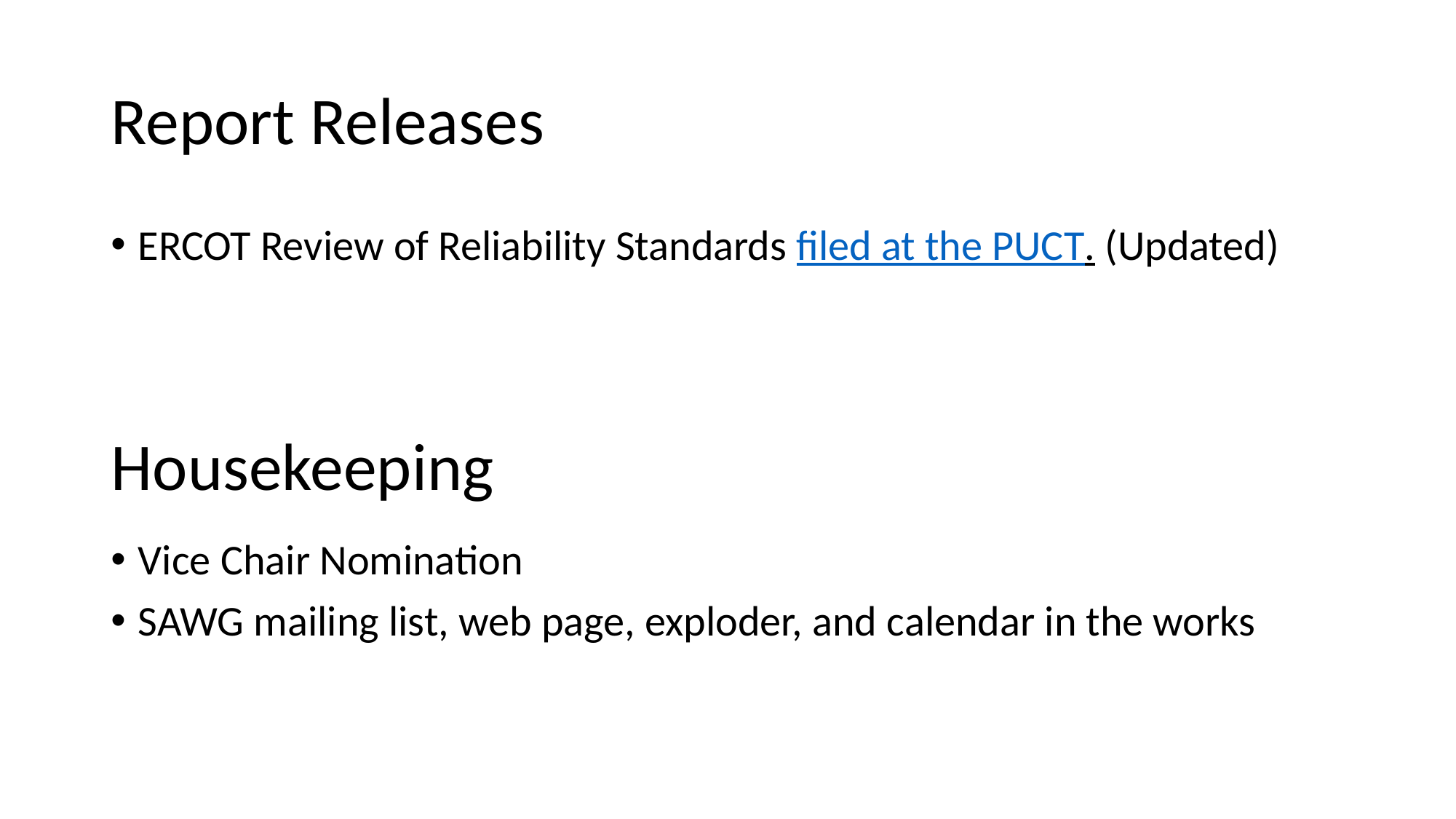

# Report Releases
ERCOT Review of Reliability Standards filed at the PUCT. (Updated)

Housekeeping

Vice Chair Nomination
SAWG mailing list, web page, exploder, and calendar in the works